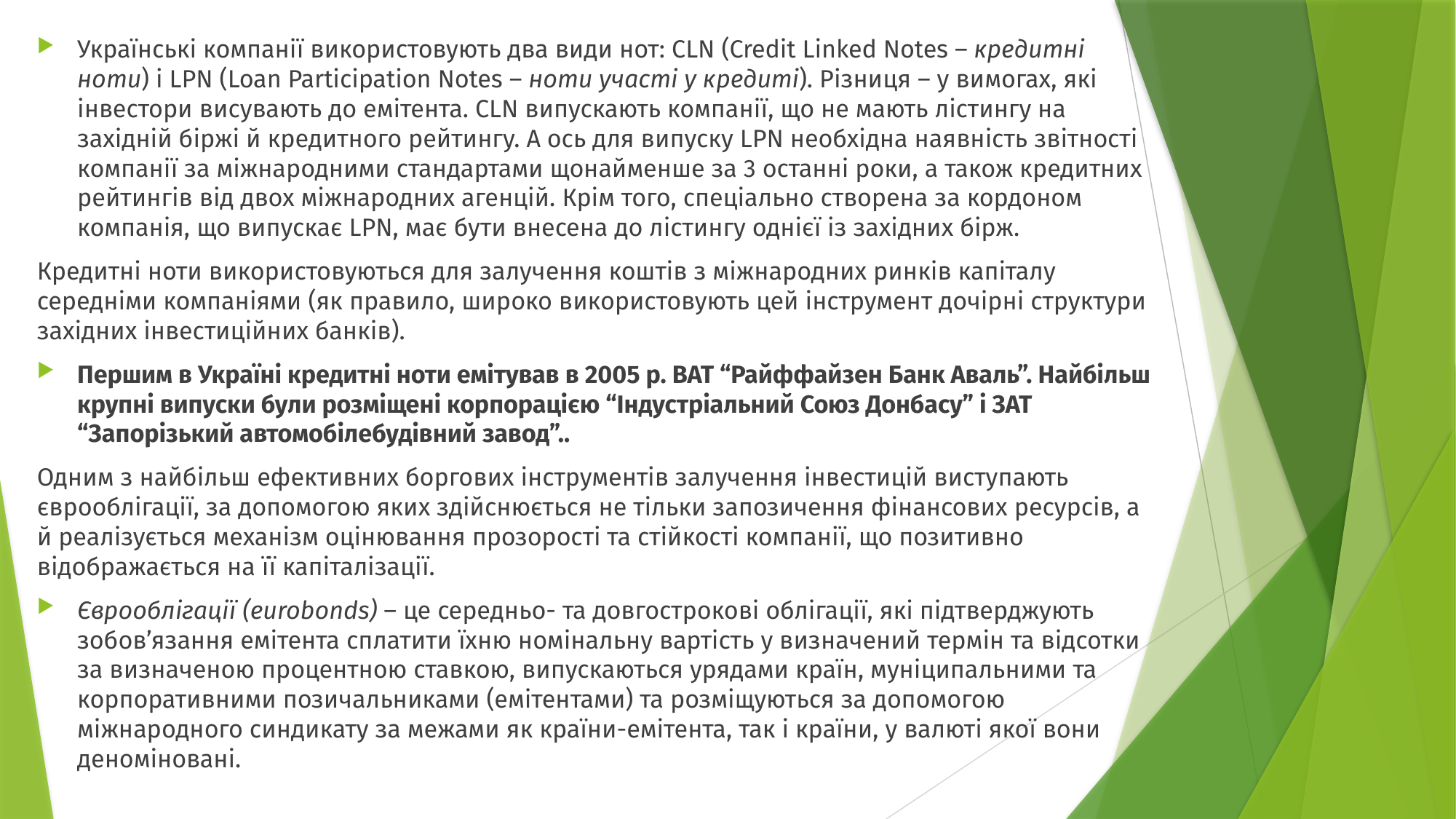

Українські компанії використовують два види нот: CLN (Credit Linked Notes – кредитні ноти) і LPN (Loan Participation Notes – ноти участі у кредиті). Різниця – у вимогах, які інвестори висувають до емітента. CLN випускають компанії, що не мають лістингу на західній біржі й кредитного рейтингу. А ось для випуску LPN необхідна наявність звітності компанії за міжнародними стандартами щонайменше за 3 останні роки, а також кредитних рейтингів від двох міжнародних агенцій. Крім того, спеціально створена за кордоном компанія, що випускає LPN, має бути внесена до лістингу однієї із західних бірж.
Кредитні ноти використовуються для залучення коштів з міжнародних ринків капіталу середніми компаніями (як правило, широко використовують цей інструмент дочірні структури західних інвестиційних банків).
Першим в Україні кредитні ноти емітував в 2005 р. ВАТ “Райффайзен Банк Аваль”. Найбільш крупні випуски були розміщені корпорацією “Індустріальний Союз Донбасу” і ЗАТ “Запорізький автомобілебудівний завод”..
Одним з найбільш ефективних боргових інструментів залучення інвестицій виступають єврооблігації, за допомогою яких здійснюється не тільки запозичення фінансових ресурсів, а й реалізується механізм оцінювання прозорості та стійкості компанії, що позитивно відображається на її капіталізації.
Єврооблігації (eurobonds) – це середньо- та довгострокові облігації, які підтверджують зобов’язання емітента сплатити їхню номінальну вартість у визначений термін та відсотки за визначеною процентною ставкою, випускаються урядами країн, муніципальними та корпоративними позичальниками (емітентами) та розміщуються за допомогою міжнародного синдикату за межами як країни-емітента, так і країни, у валюті якої вони деноміновані.